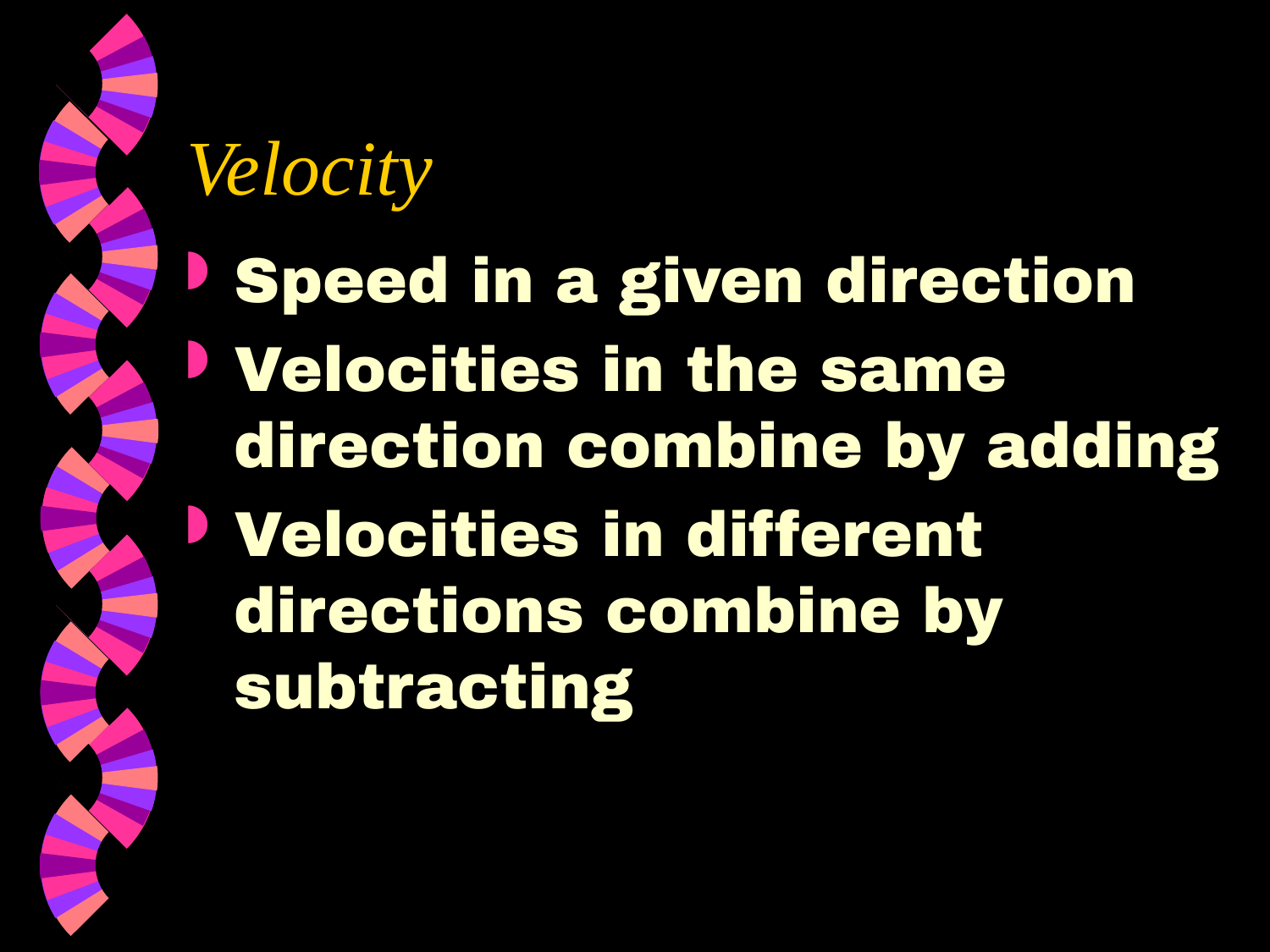

# Velocity
Speed in a given direction
Velocities in the same direction combine by adding
Velocities in different directions combine by subtracting